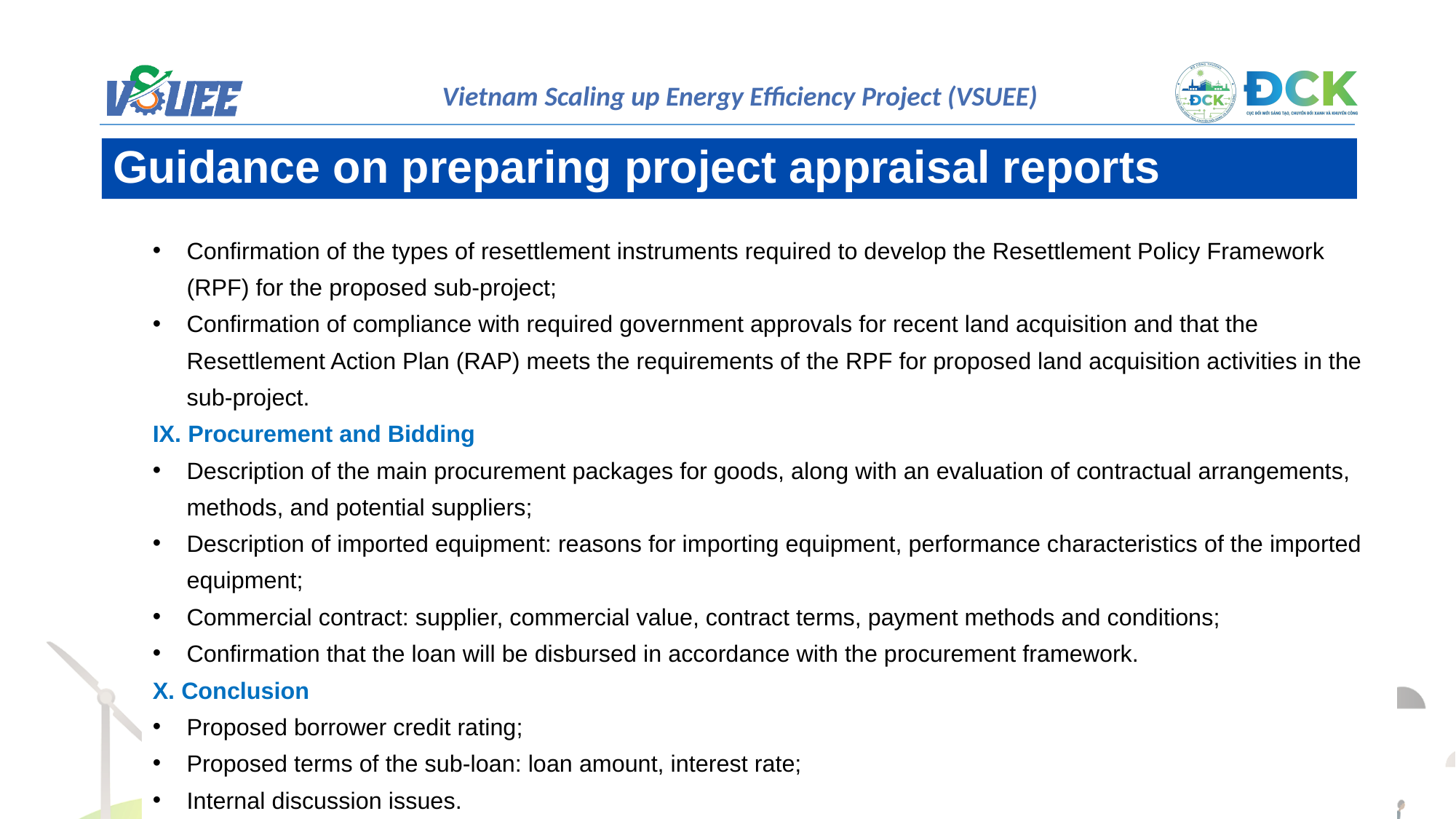

Guidance on preparing project appraisal reports
Confirmation of the types of resettlement instruments required to develop the Resettlement Policy Framework (RPF) for the proposed sub-project;
Confirmation of compliance with required government approvals for recent land acquisition and that the Resettlement Action Plan (RAP) meets the requirements of the RPF for proposed land acquisition activities in the sub-project.
IX. Procurement and Bidding
Description of the main procurement packages for goods, along with an evaluation of contractual arrangements, methods, and potential suppliers;
Description of imported equipment: reasons for importing equipment, performance characteristics of the imported equipment;
Commercial contract: supplier, commercial value, contract terms, payment methods and conditions;
Confirmation that the loan will be disbursed in accordance with the procurement framework.
X. Conclusion
Proposed borrower credit rating;
Proposed terms of the sub-loan: loan amount, interest rate;
Internal discussion issues.